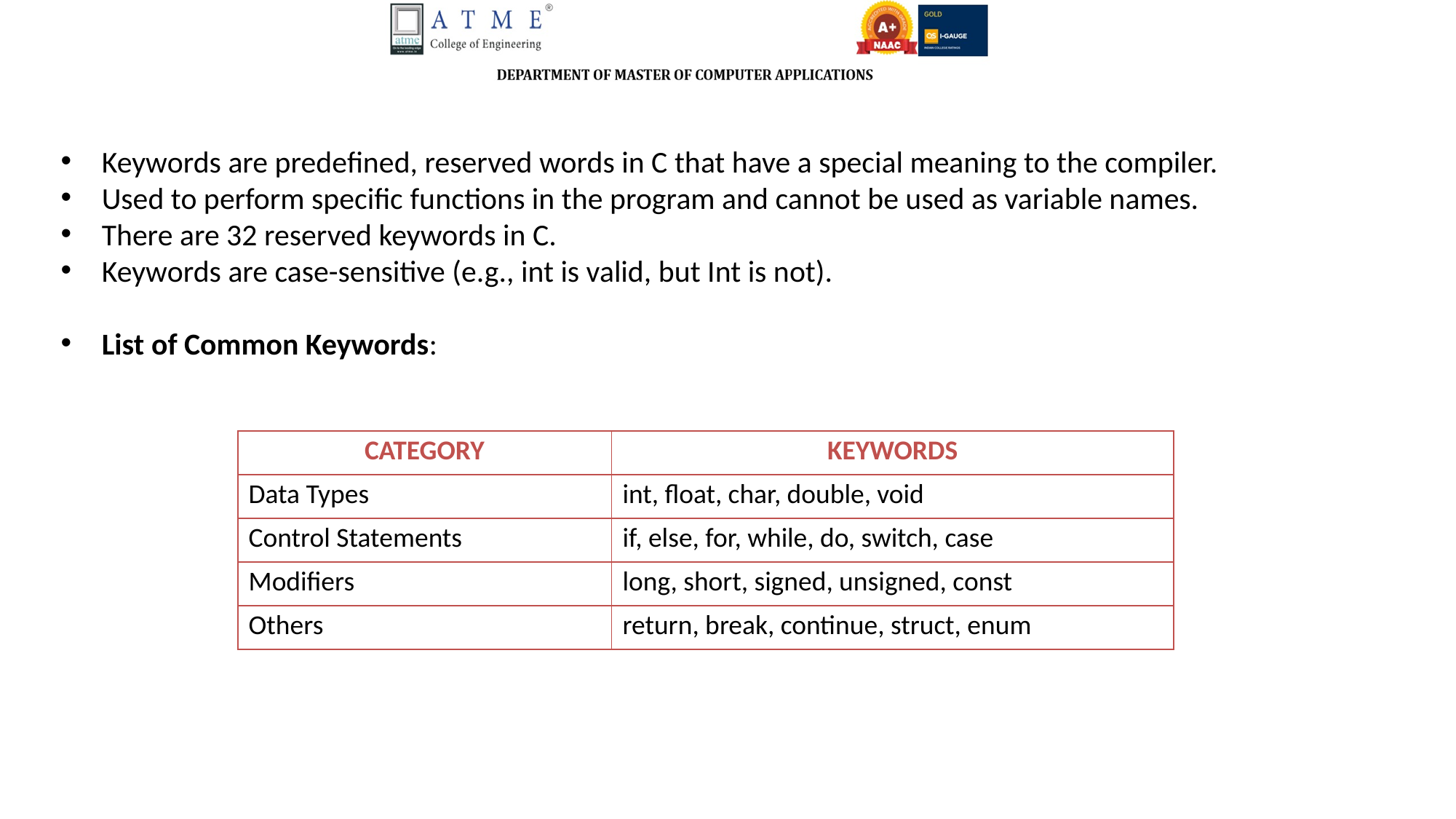

Keywords are predefined, reserved words in C that have a special meaning to the compiler.
Used to perform specific functions in the program and cannot be used as variable names.
There are 32 reserved keywords in C.
Keywords are case-sensitive (e.g., int is valid, but Int is not).

List of Common Keywords:

| CATEGORY | KEYWORDS |
| --- | --- |
| Data Types | int, float, char, double, void |
| Control Statements | if, else, for, while, do, switch, case |
| Modifiers | long, short, signed, unsigned, const |
| Others | return, break, continue, struct, enum |